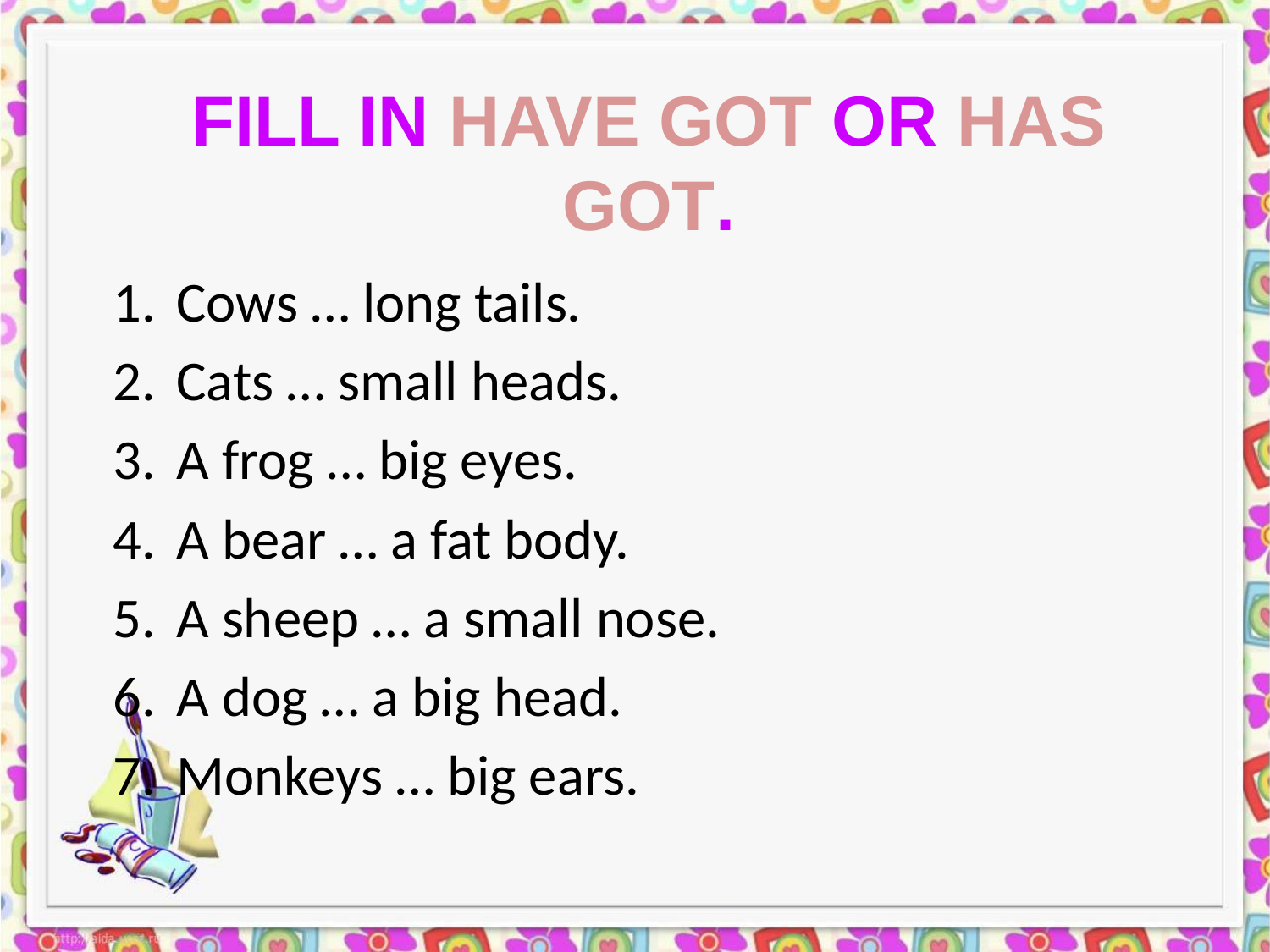

# Fill in have got or has got.
Cows … long tails.
Cats … small heads.
A frog … big eyes.
A bear … a fat body.
A sheep … a small nose.
A dog … a big head.
Monkeys … big ears.